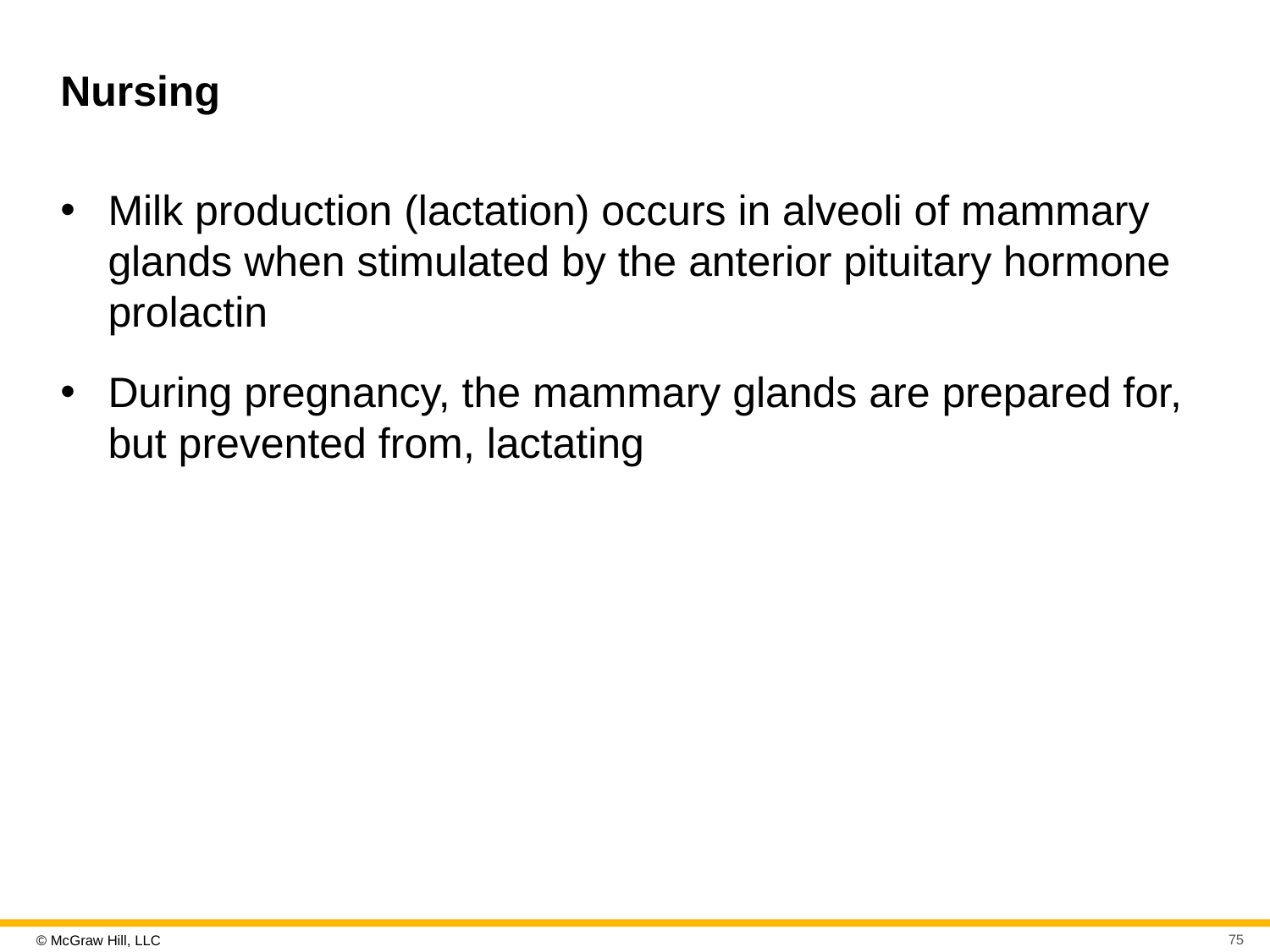

# Nursing
Milk production (lactation) occurs in alveoli of mammary glands when stimulated by the anterior pituitary hormone prolactin
During pregnancy, the mammary glands are prepared for, but prevented from, lactating
75